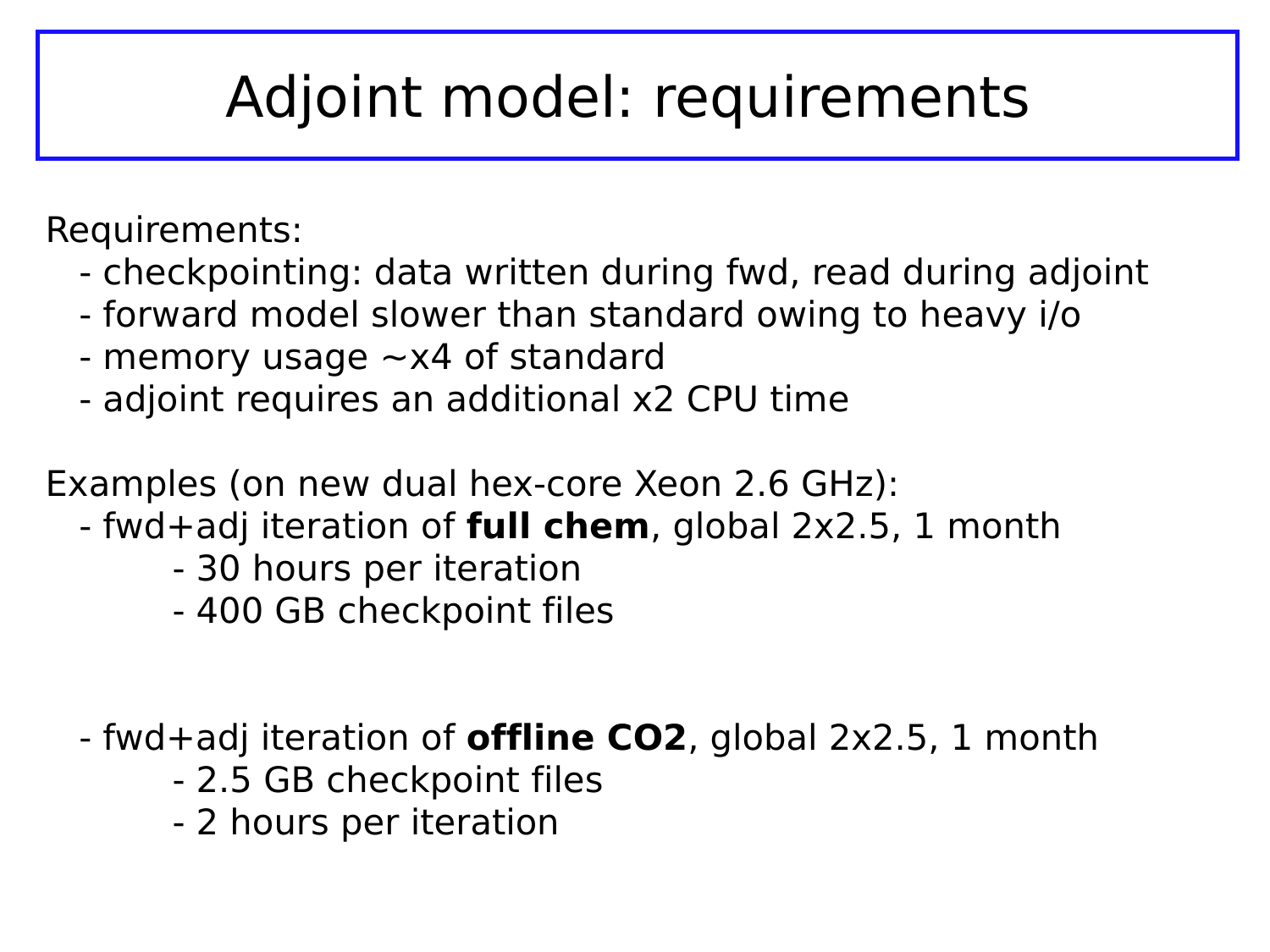

# Adjoint model: requirements
Requirements:
   - checkpointing: data written during fwd, read during adjoint
   - forward model slower than standard owing to heavy i/o
   - memory usage ~x4 of standard
   - adjoint requires an additional x2 CPU time

Examples (on new dual hex-core Xeon 2.6 GHz):
   - fwd+adj iteration of full chem, global 2x2.5, 1 month
	- 30 hours per iteration
	- 400 GB checkpoint files

   - fwd+adj iteration of offline CO2, global 2x2.5, 1 month
	- 2.5 GB checkpoint files
	- 2 hours per iteration